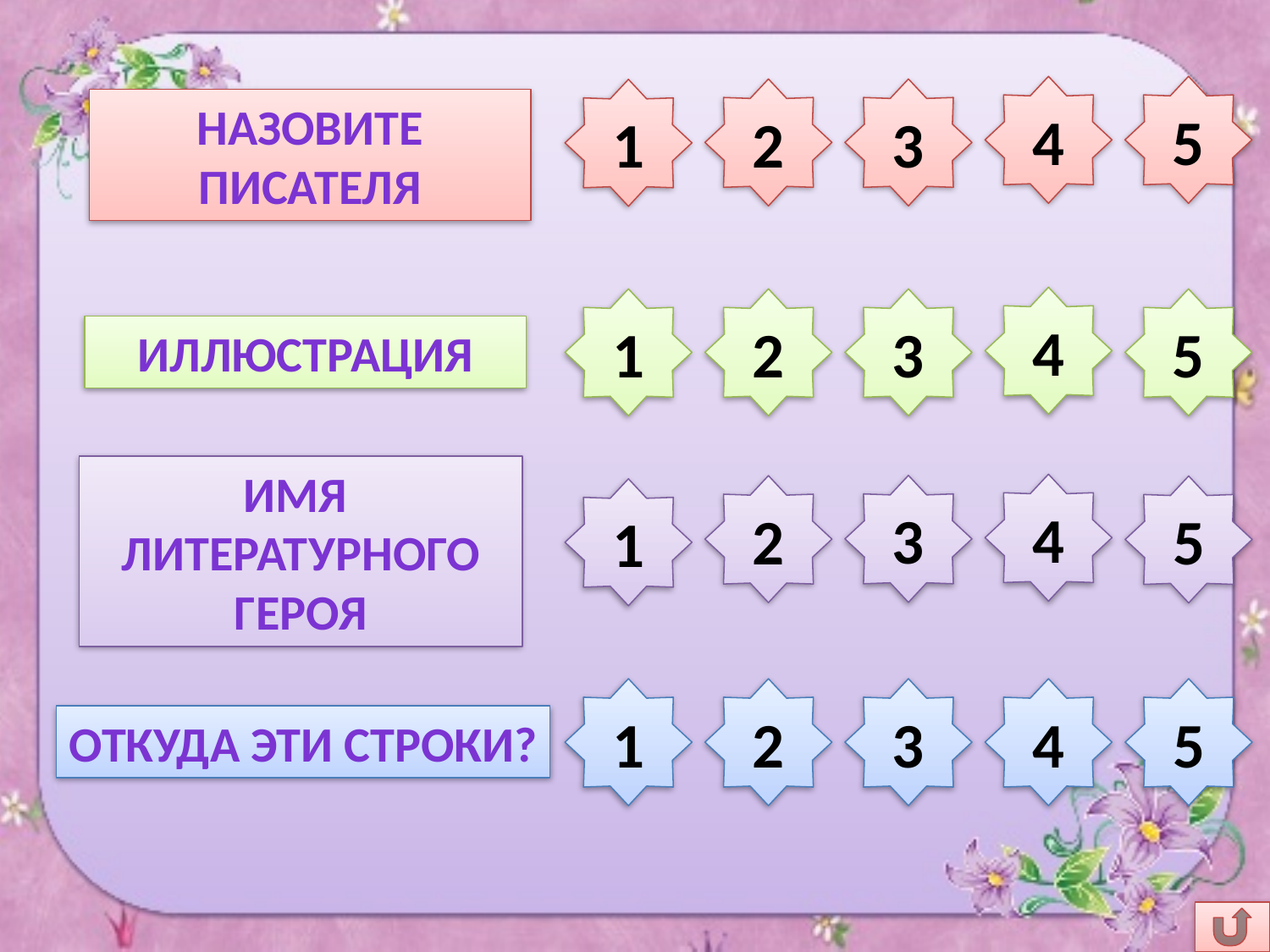

4
5
2
3
1
Назовите
писателя
4
1
2
3
5
Иллюстрация
Имя  литературного
героя
4
3
2
5
1
1
2
3
4
5
Откуда эти строки?